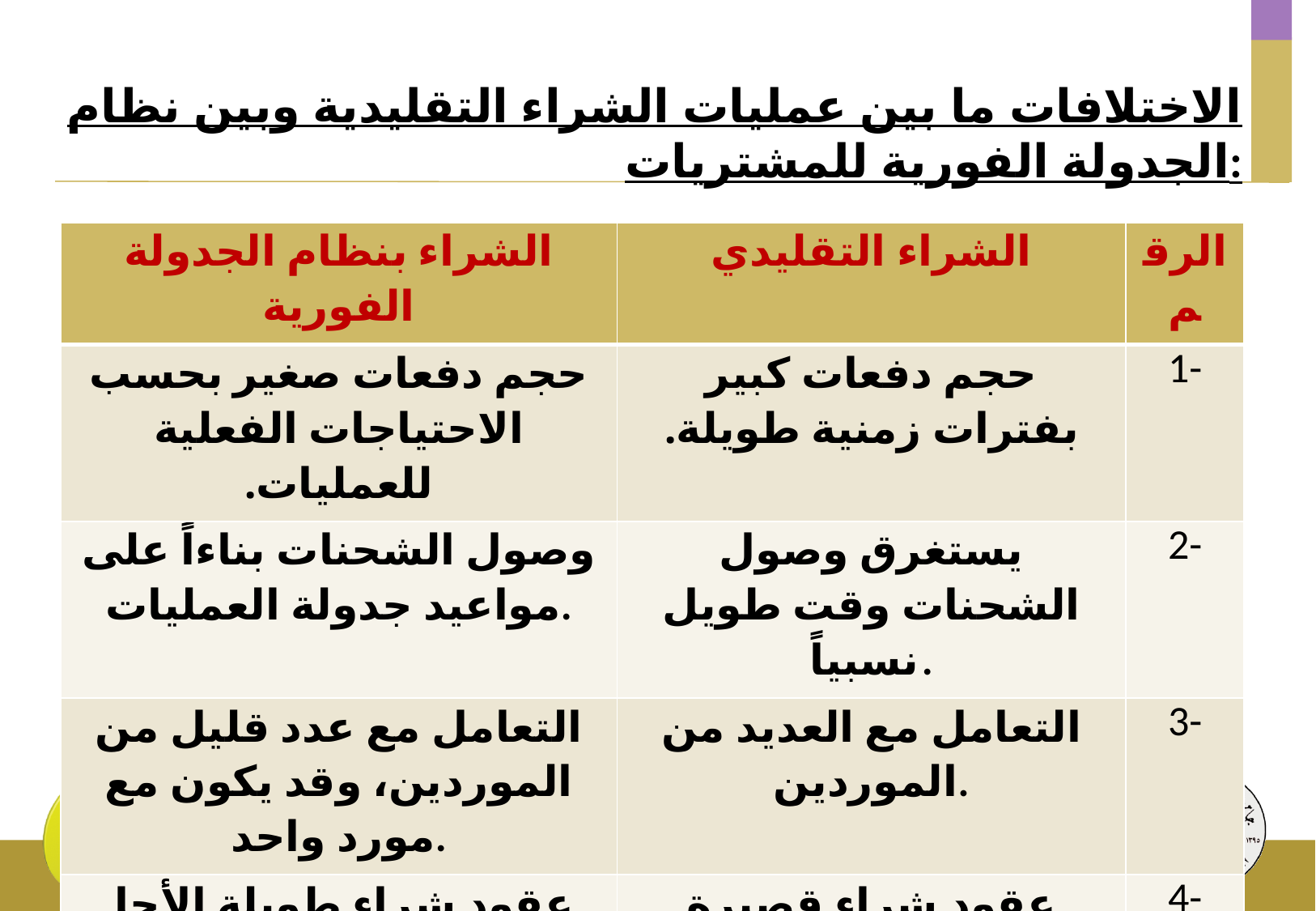

الاختلافات ما بين عمليات الشراء التقليدية وبين نظام الجدولة الفورية للمشتريات:

| الشراء بنظام الجدولة الفورية | الشراء التقليدي | الرقم |
| --- | --- | --- |
| حجم دفعات صغير بحسب الاحتياجات الفعلية للعمليات. | حجم دفعات كبير بفترات زمنية طويلة. | 1- |
| وصول الشحنات بناءاً على مواعيد جدولة العمليات. | يستغرق وصول الشحنات وقت طويل نسبياً. | 2- |
| التعامل مع عدد قليل من الموردين، وقد يكون مع مورد واحد. | التعامل مع العديد من الموردين. | 3- |
| عقود شراء طويلة الأجل. | عقود شراء قصيرة الأجل. | 4- |
| حجم المخزون صغير. | حجم المخزون كبير نسبياً. | 5- |